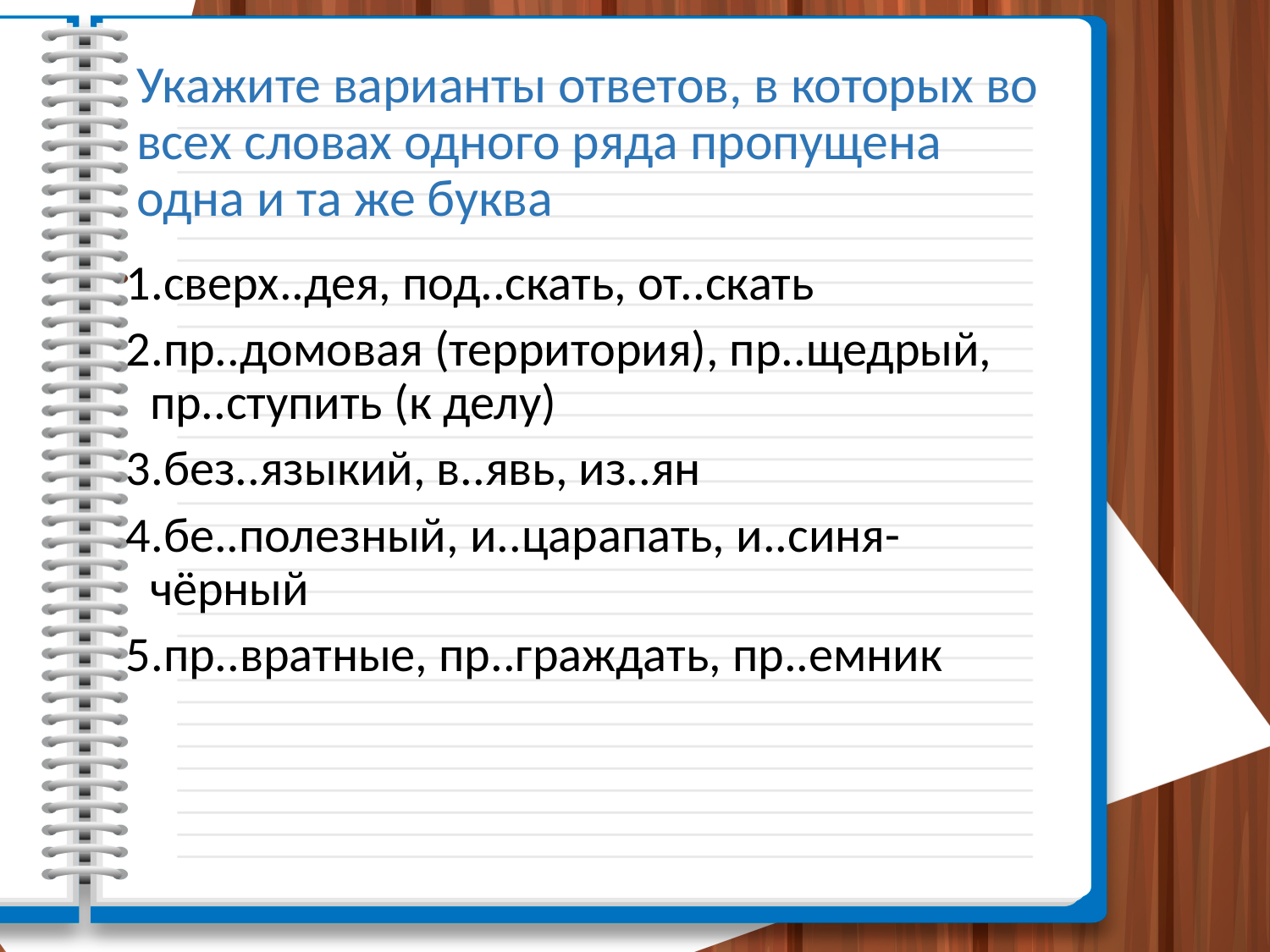

# Укажите варианты ответов, в которых во всех словах одного ряда пропущена одна и та же буква
1.сверх..дея, под..скать, от..скать
2.пр..домовая (территория), пр..щедрый, пр..ступить (к делу)
3.без..языкий, в..явь, из..ян
4.бе..полезный, и..царапать, и..синя-чёрный
5.пр..вратные, пр..граждать, пр..емник